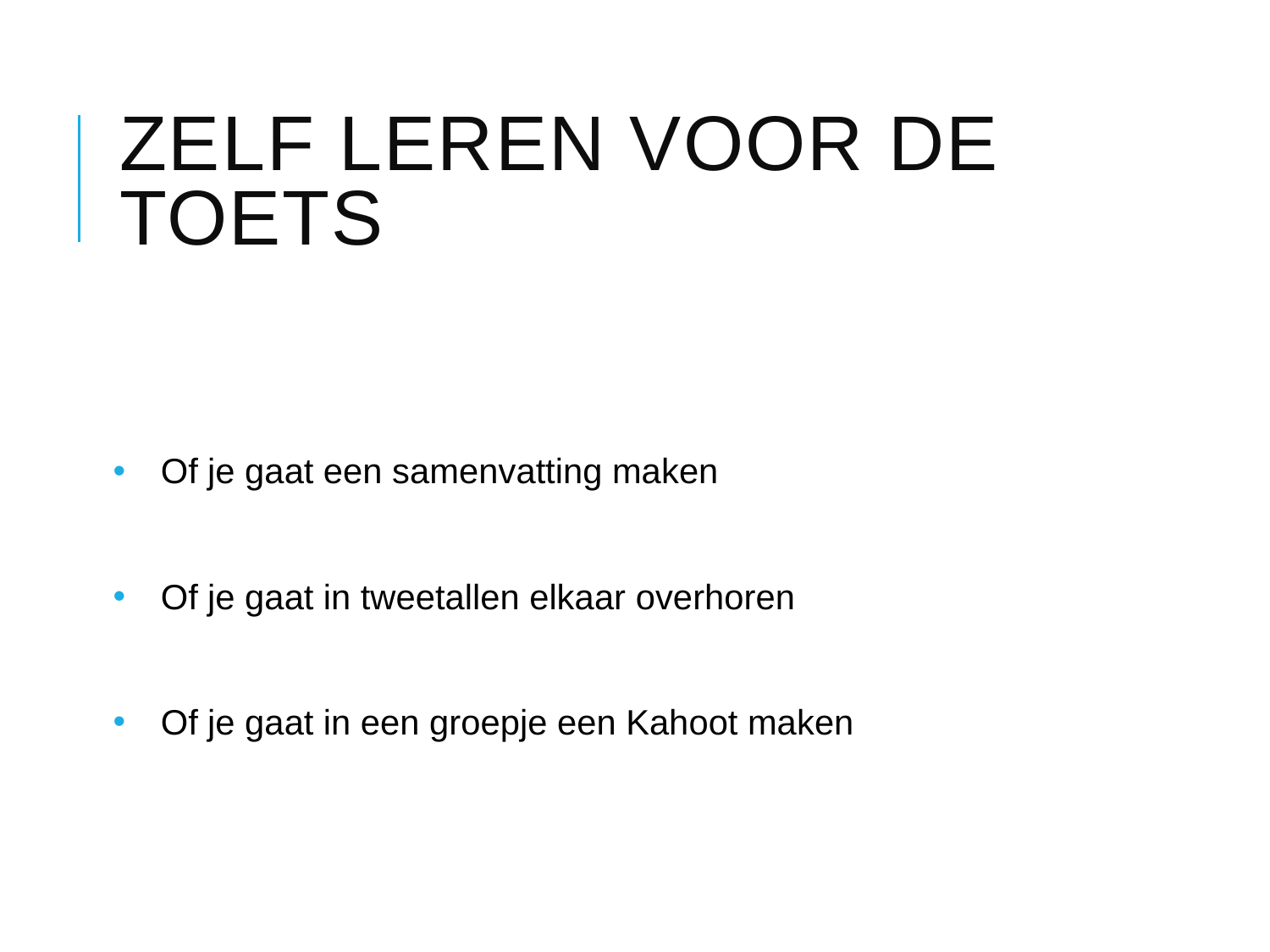

# Zelf leren voor de toets

Of je gaat een samenvatting maken

Of je gaat in tweetallen elkaar overhoren

Of je gaat in een groepje een Kahoot maken